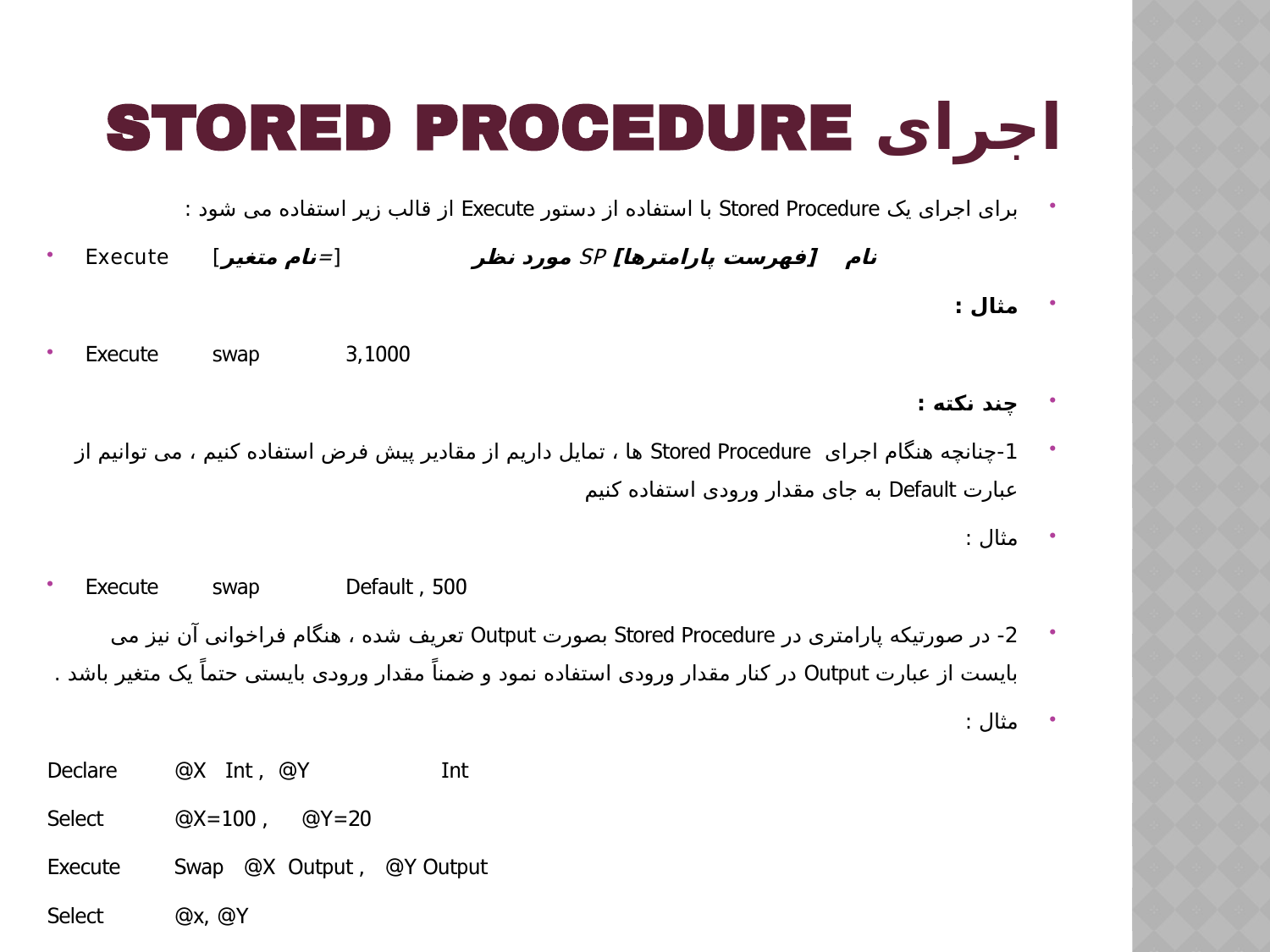

# اجرای Stored Procedure
برای اجرای یک Stored Procedure با استفاده از دستور Execute از قالب زیر استفاده می شود :
Execute 	[نام متغیر=]	 مورد نظر SP نام    [فهرست پارامترها]
مثال :
Execute	swap	 3,1000
چند نکته :
1-چنانچه هنگام اجرای  Stored Procedure ها ، تمایل داریم از مقادیر پیش فرض استفاده کنیم ، می توانیم از عبارت Default به جای مقدار ورودی استفاده کنیم
مثال :
Execute	swap	 Default , 500
2- در صورتیکه پارامتری در Stored Procedure بصورت Output تعریف شده ، هنگام فراخوانی آن نیز می بایست از عبارت Output در کنار مقدار ورودی استفاده نمود و ضمناً مقدار ورودی بایستی حتماً یک متغیر باشد .
مثال :
Declare 	@X   Int ,  @Y	  Int
Select 	@X=100 , 	@Y=20
Execute	Swap   @X  Output ,   @Y Output
Select 	@x, @Y